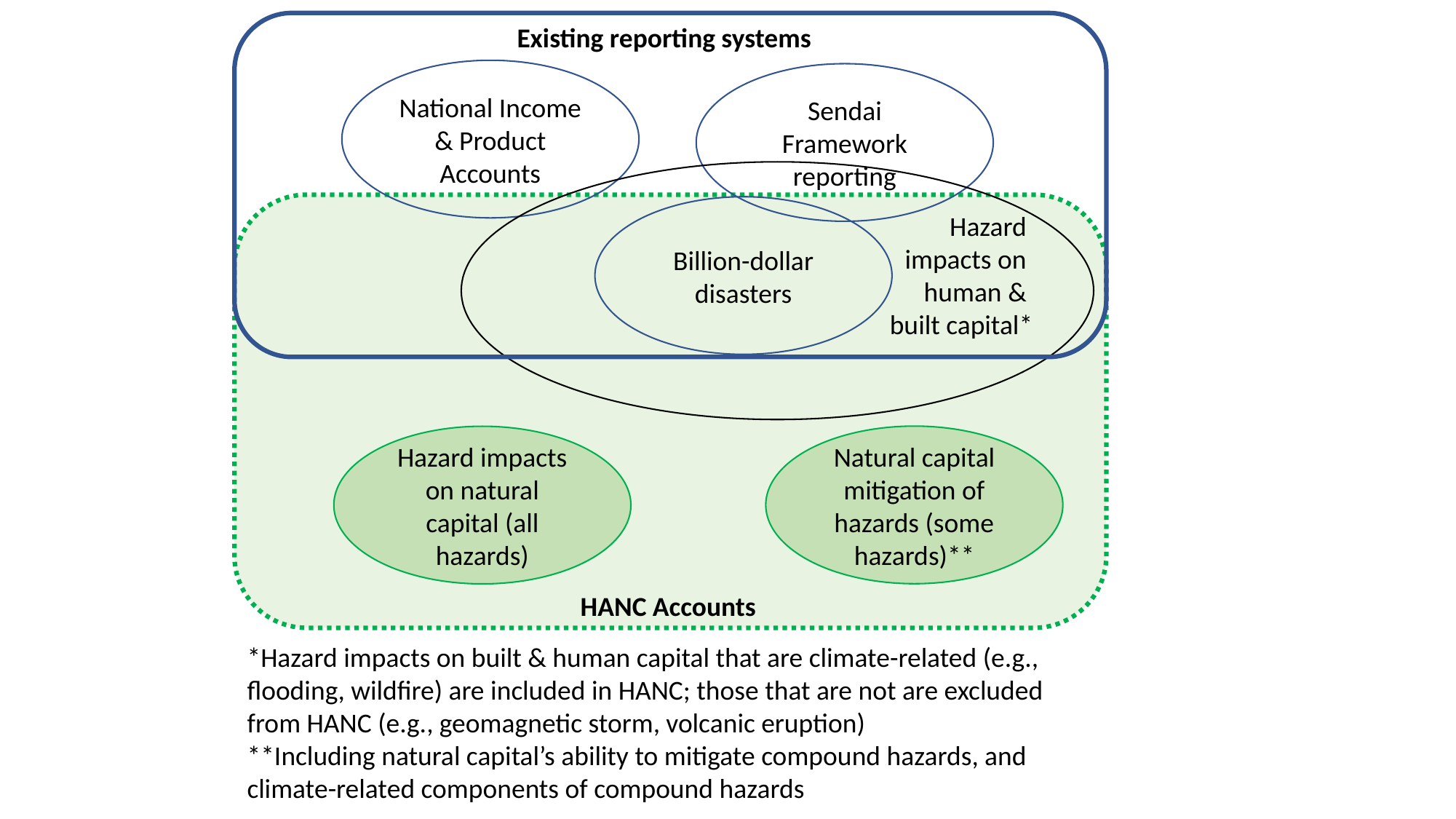

Existing reporting systems
National Income & Product Accounts
Sendai Framework reporting

Billion-dollar disasters
Hazard
impacts on
human &
built capital*
Natural capital mitigation of hazards (some hazards)**
Hazard impacts on natural capital (all hazards)
HANC Accounts
*Hazard impacts on built & human capital that are climate-related (e.g., flooding, wildfire) are included in HANC; those that are not are excluded from HANC (e.g., geomagnetic storm, volcanic eruption)
**Including natural capital’s ability to mitigate compound hazards, and climate-related components of compound hazards